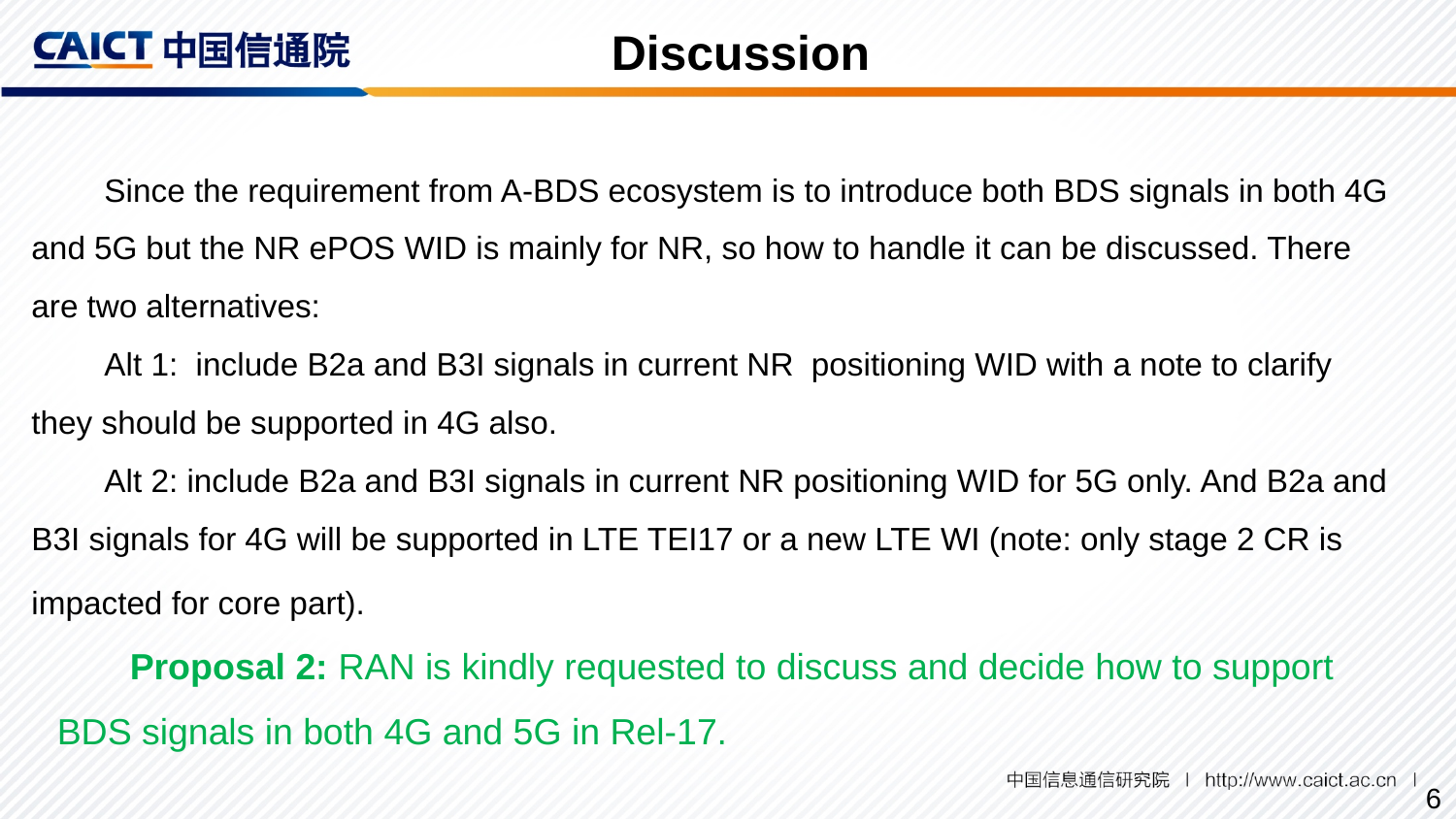

Discussion
Since the requirement from A-BDS ecosystem is to introduce both BDS signals in both 4G and 5G but the NR ePOS WID is mainly for NR, so how to handle it can be discussed. There are two alternatives:
Alt 1:  include B2a and B3I signals in current NR  positioning WID with a note to clarify they should be supported in 4G also.
Alt 2: include B2a and B3I signals in current NR positioning WID for 5G only. And B2a and B3I signals for 4G will be supported in LTE TEI17 or a new LTE WI (note: only stage 2 CR is impacted for core part).
Proposal 2: RAN is kindly requested to discuss and decide how to support BDS signals in both 4G and 5G in Rel-17.